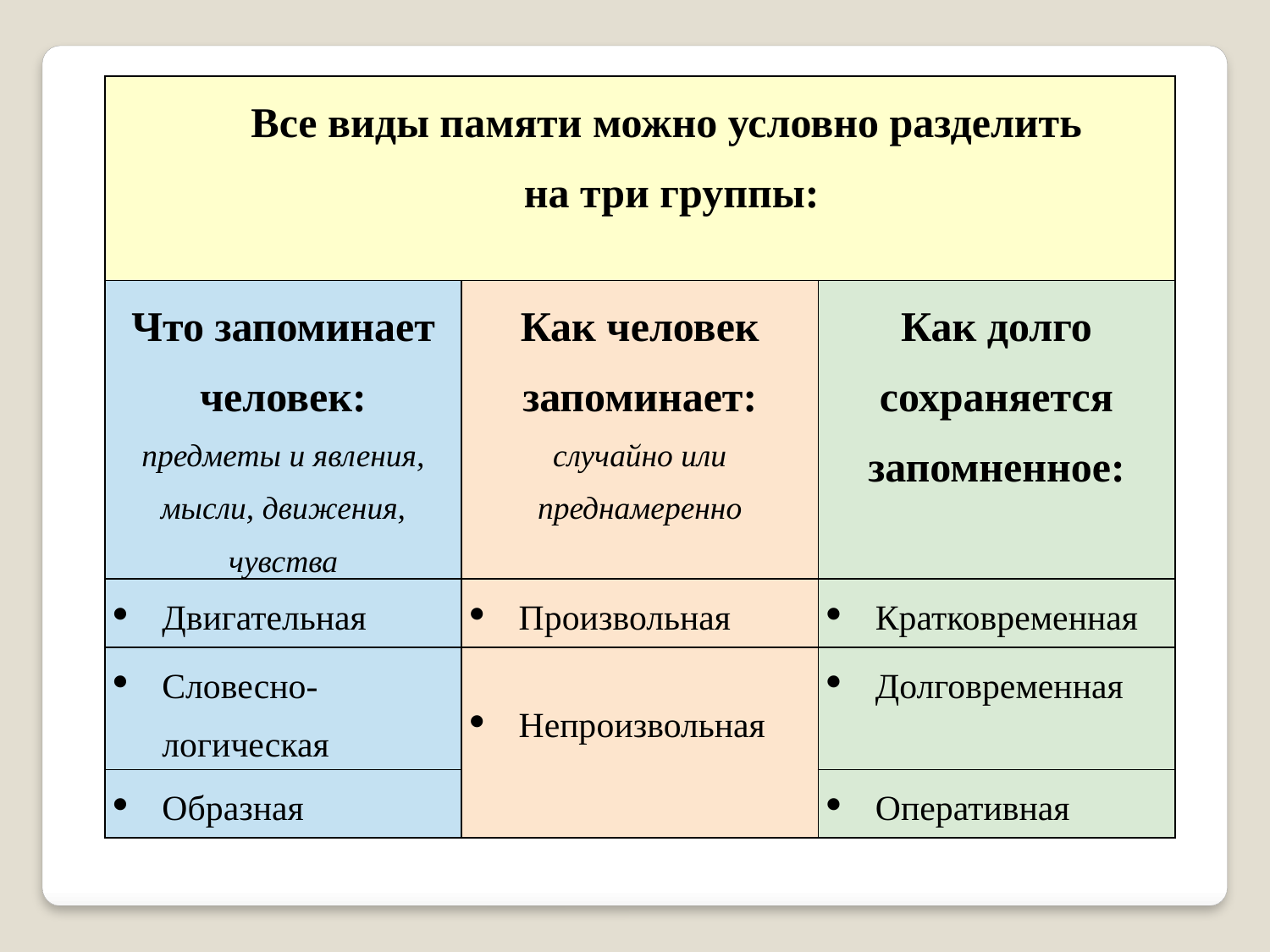

| Все виды памяти можно условно разделить на три группы: |  |  |
| --- | --- | --- |
| Что запоминает человек: предметы и явления, мысли, движения, чувства | Как человек запоминает: случайно или преднамеренно | Как долго сохраняется запомненное: |
| Двигательная | Произвольная | Кратковременная |
| Словесно-логическая | Непроизвольная | Долговременная |
| Образная |  | Оперативная |